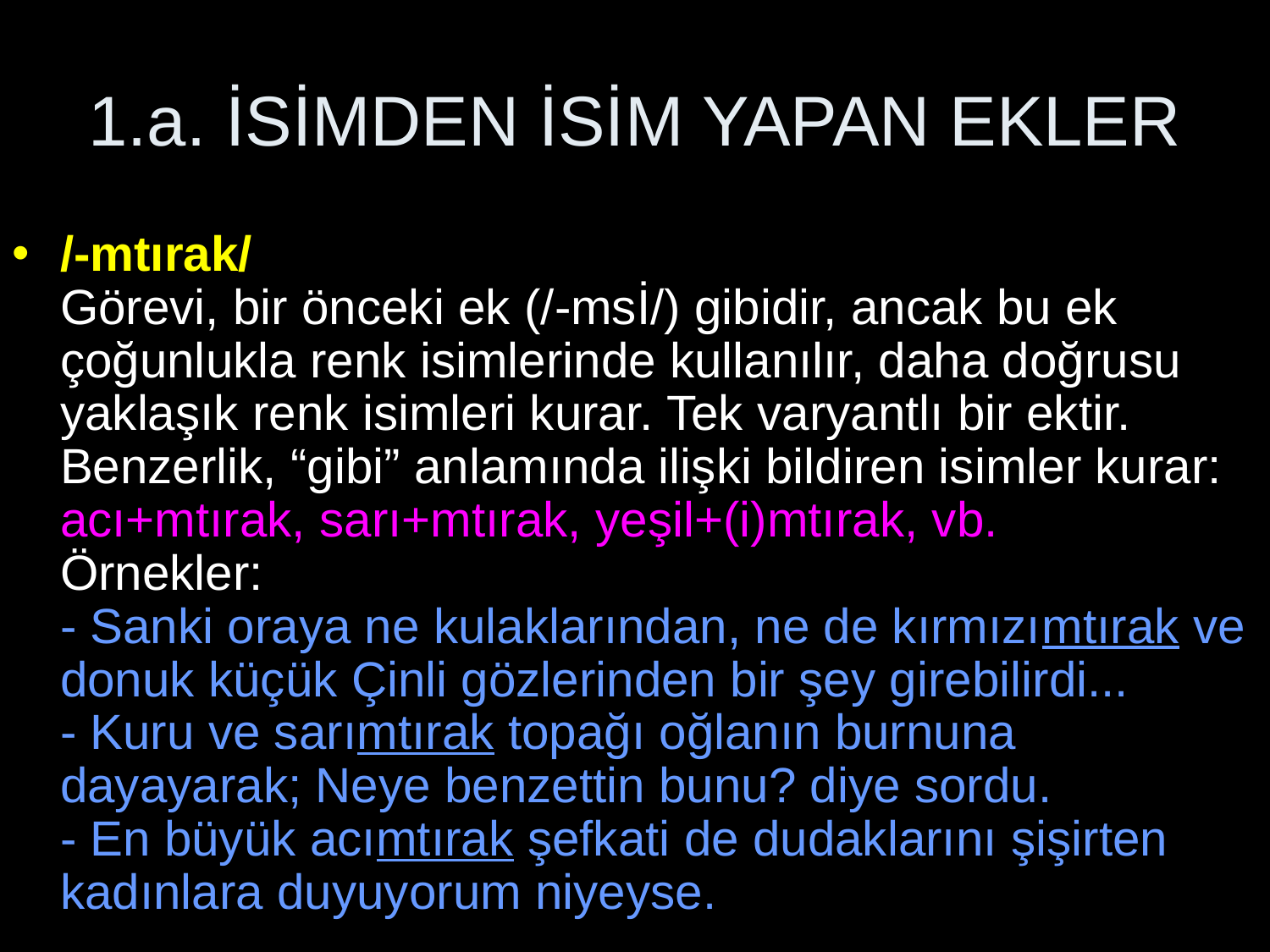

# 1.a. İSİMDEN İSİM YAPAN EKLER
/-mtırak/
Görevi, bir önceki ek (/-msİ/) gibidir, ancak bu ek çoğunlukla renk isimlerinde kullanılır, daha doğrusu yaklaşık renk isimleri kurar. Tek varyantlı bir ektir. Benzerlik, “gibi” anlamında ilişki bildiren isimler kurar:
acı+mtırak, sarı+mtırak, yeşil+(i)mtırak, vb.
Örnekler:
- Sanki oraya ne kulaklarından, ne de kırmızımtırak ve donuk küçük Çinli gözlerinden bir şey girebilirdi...
- Kuru ve sarımtırak topağı oğlanın burnuna dayayarak; Neye benzettin bunu? diye sordu.
- En büyük acımtırak şefkati de dudaklarını şişirten kadınlara duyuyorum niyeyse.